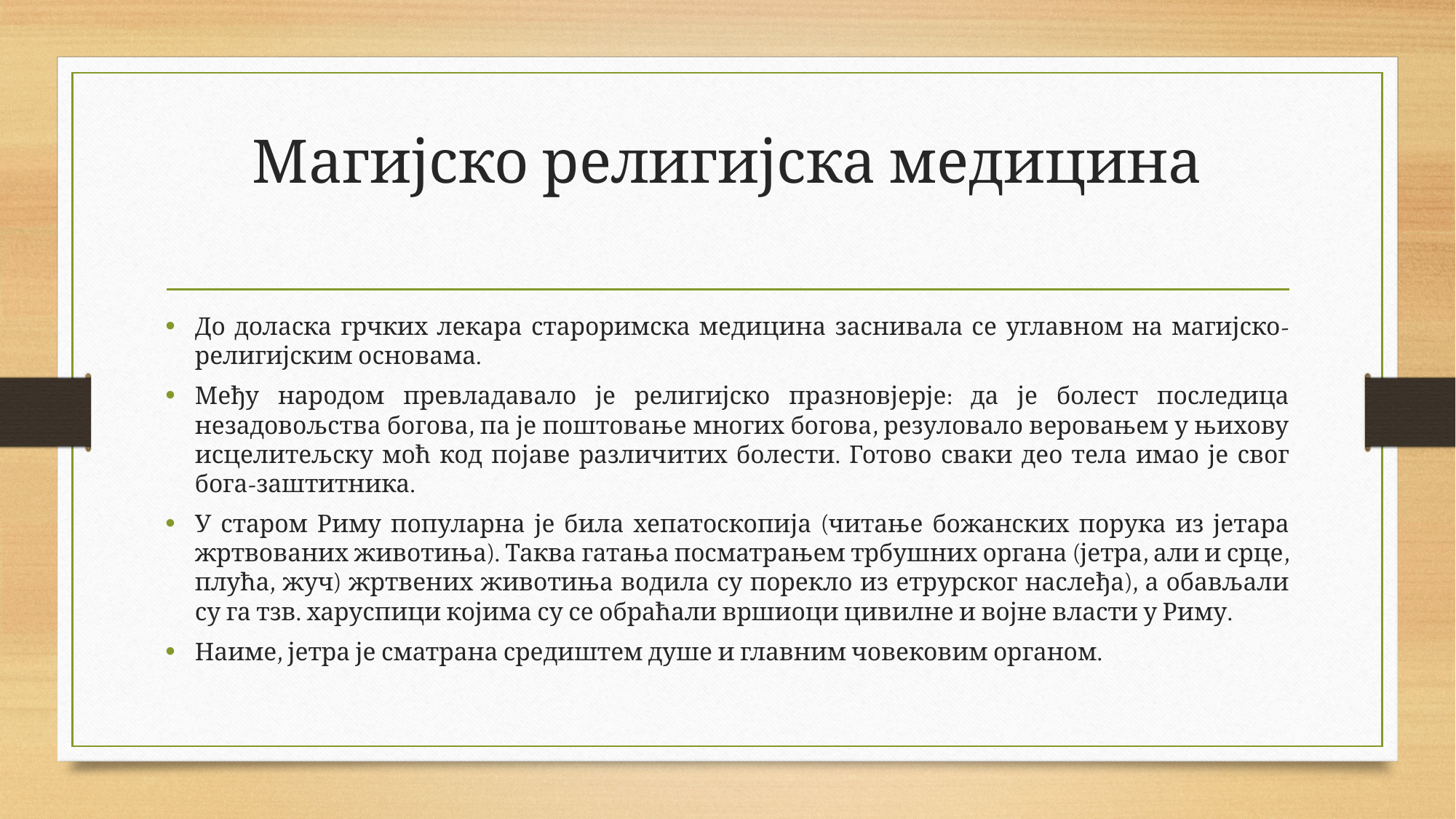

# Магијско религијска медицина
До доласка грчких лекара староримска медицина заснивала се углавном на магијско-религијским основама.
Међу народом превладавало је религијско празновјерје: да је болест последица незадовољства богова, па је поштовање многих богова, резуловало веровањем у њихову исцелитељску моћ код појаве различитих болести. Готово сваки део тела имао је свог бога-заштитника.
У старом Риму популарна је била хепатоскопија (читање божанских порука из јетара жртвованих животиња). Таква гатања посматрањем трбушних органа (јетра, али и срце, плућа, жуч) жртвених животиња водила су порекло из етрурског наслеђа), а обављали су га тзв. харуспици којима су се обраћали вршиоци цивилне и војне власти у Риму.
Наиме, јетра је сматрана средиштем душе и главним човековим органом.